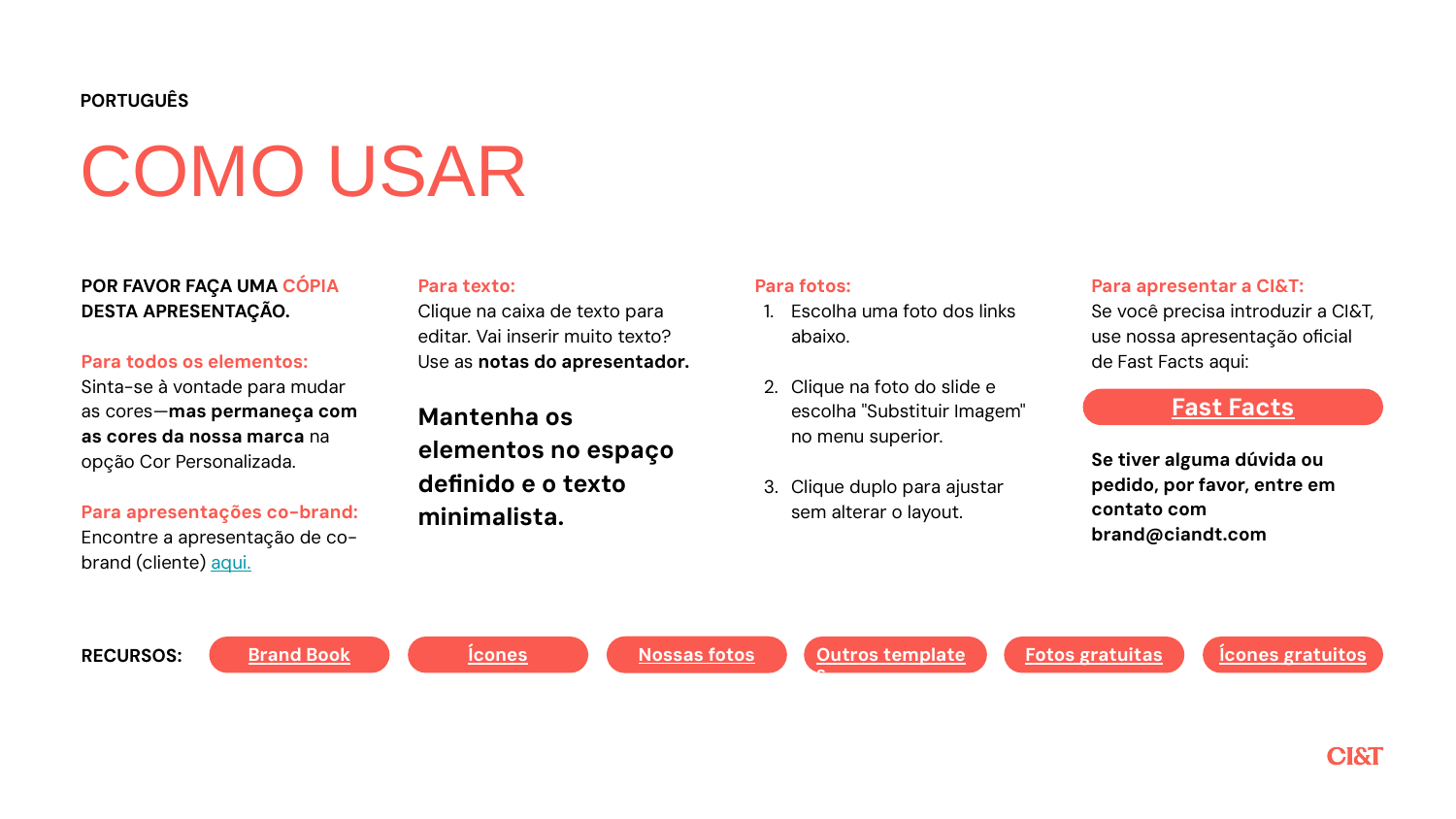

PORTUGUÊS
COMO USAR
POR FAVOR FAÇA UMA CÓPIA DESTA APRESENTAÇÃO.

Para todos os elementos:
Sinta-se à vontade para mudar as cores—mas permaneça com as cores da nossa marca na opção Cor Personalizada.

Para apresentações co-brand:
Encontre a apresentação de co-brand (cliente) aqui.
Para texto:
Clique na caixa de texto para editar. Vai inserir muito texto?
Use as notas do apresentador.
Mantenha os elementos no espaço definido e o texto minimalista.
Para fotos:
Escolha uma foto dos links abaixo.
Clique na foto do slide e escolha "Substituir Imagem" no menu superior.
Clique duplo para ajustar sem alterar o layout.
Para apresentar a CI&T:
Se você precisa introduzir a CI&T, use nossa apresentação oficial de Fast Facts aqui:
Fast Facts
Se tiver alguma dúvida ou pedido, por favor, entre em contato com brand@ciandt.com
RECURSOS:
Nossas fotos
Brand Book
Ícones
Outros templates
Fotos gratuitas
Ícones gratuitos